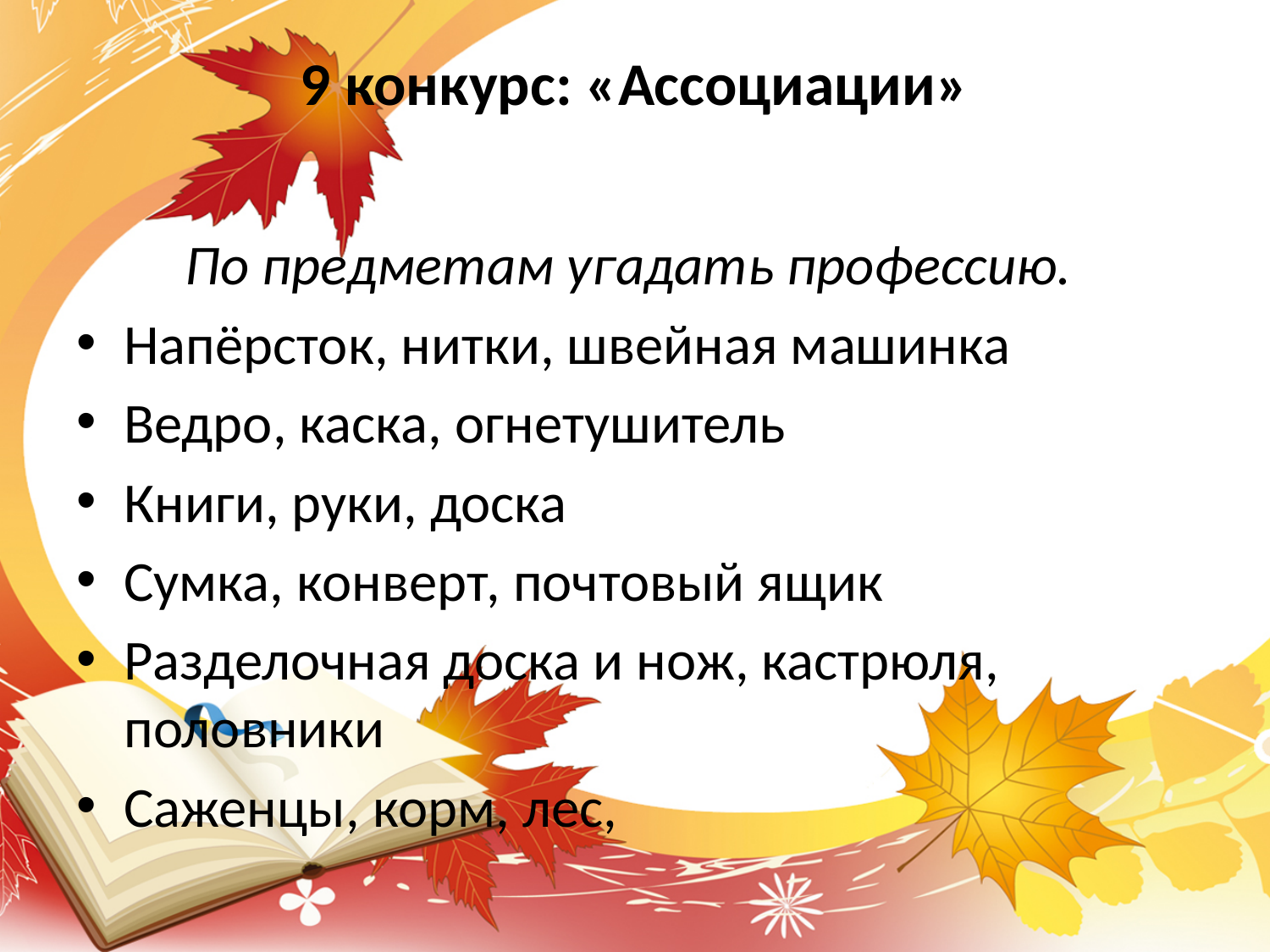

# 9 конкурс: «Ассоциации»
По предметам угадать профессию.
Напёрсток, нитки, швейная машинка
Ведро, каска, огнетушитель
Книги, руки, доска
Сумка, конверт, почтовый ящик
Разделочная доска и нож, кастрюля, половники
Саженцы, корм, лес,